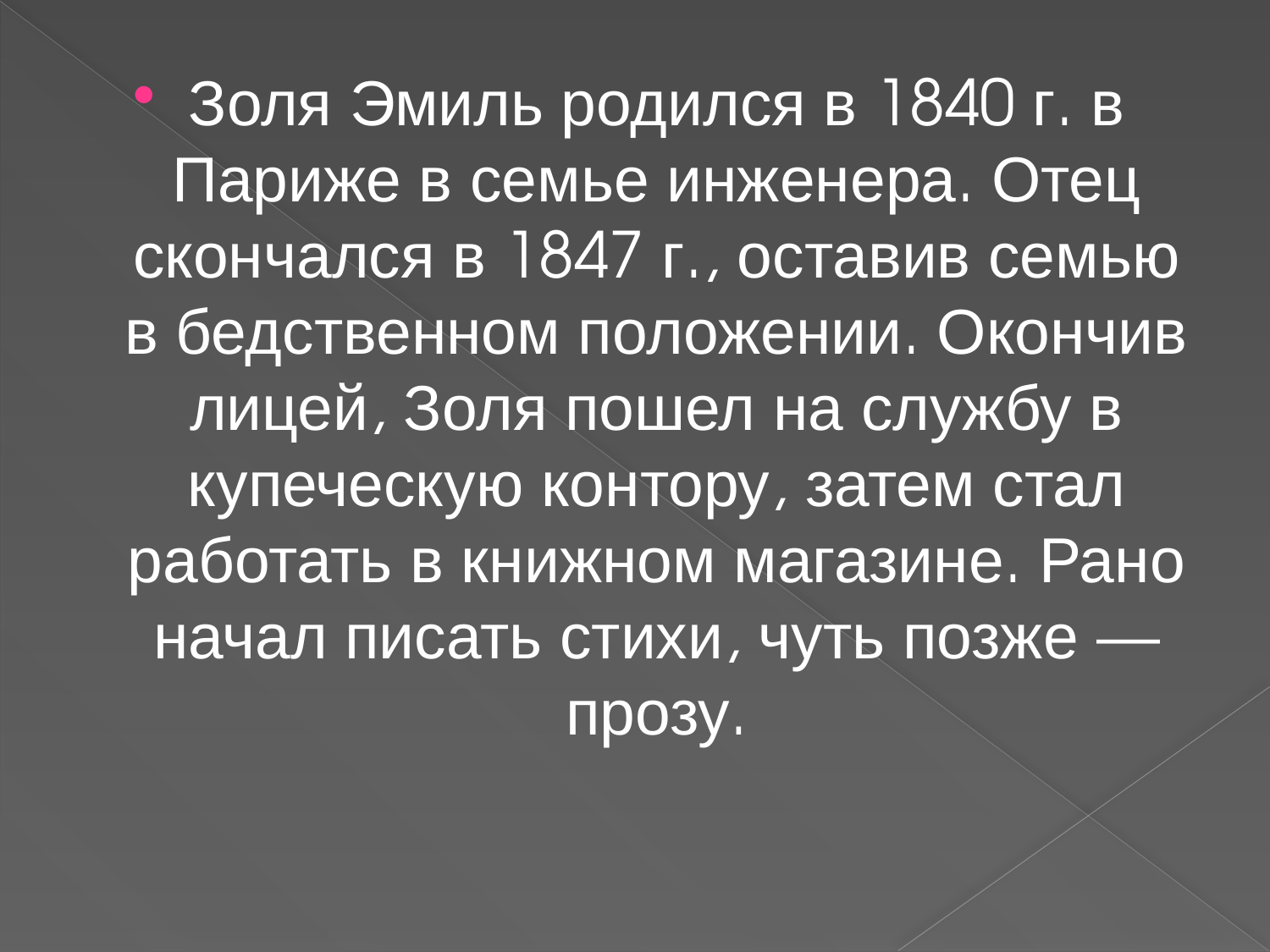

Золя Эмиль родился в 1840 г. в Париже в семье инженера. Отец скончался в 1847 г., оставив семью в бедственном положении. Окончив лицей, Золя пошел на службу в купеческую контору, затем стал работать в книжном магазине. Рано начал писать стихи, чуть позже — прозу.